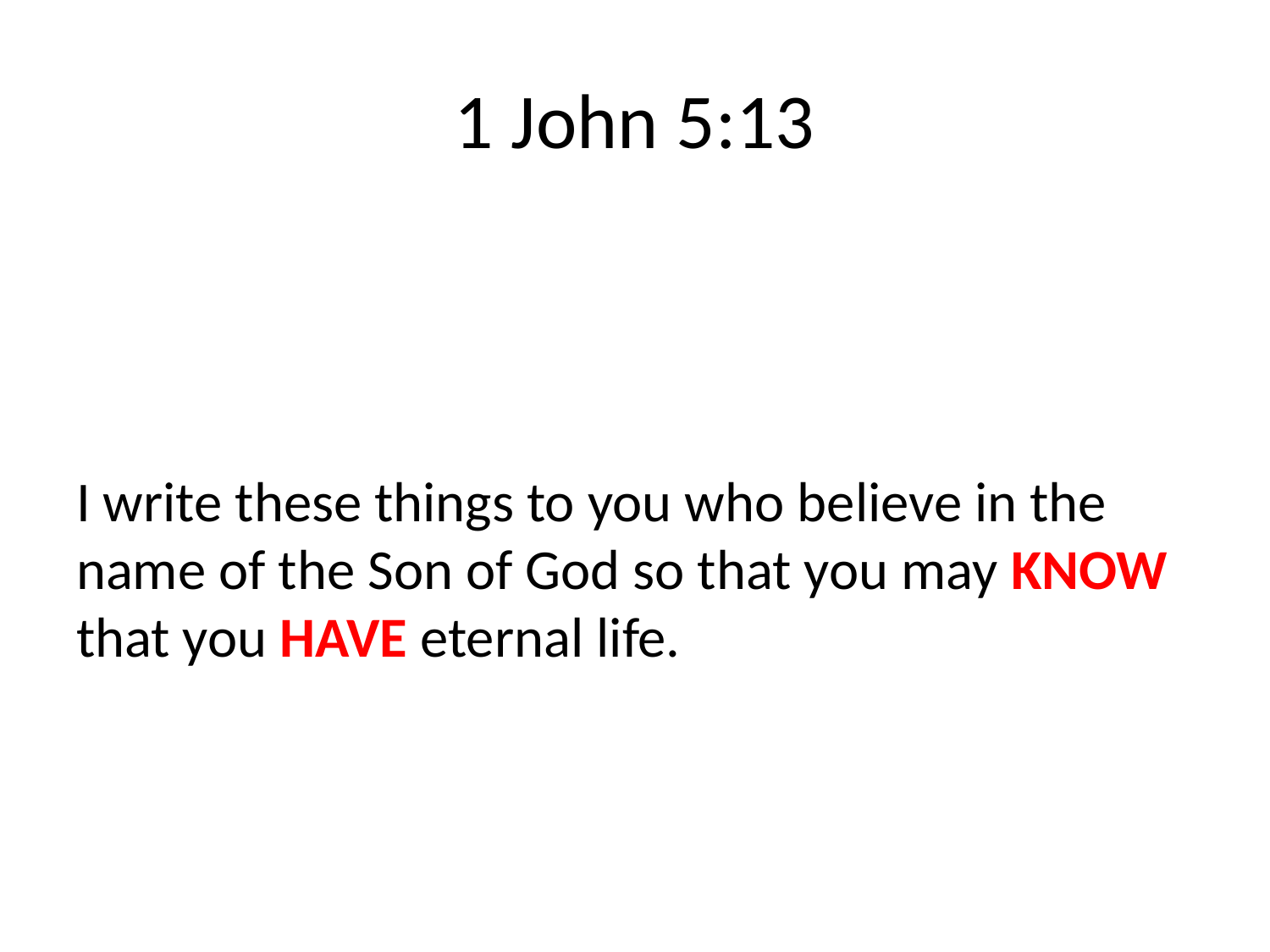

# 1 John 5:13

I write these things to you who believe in the name of the Son of God so that you may KNOW that you HAVE eternal life.